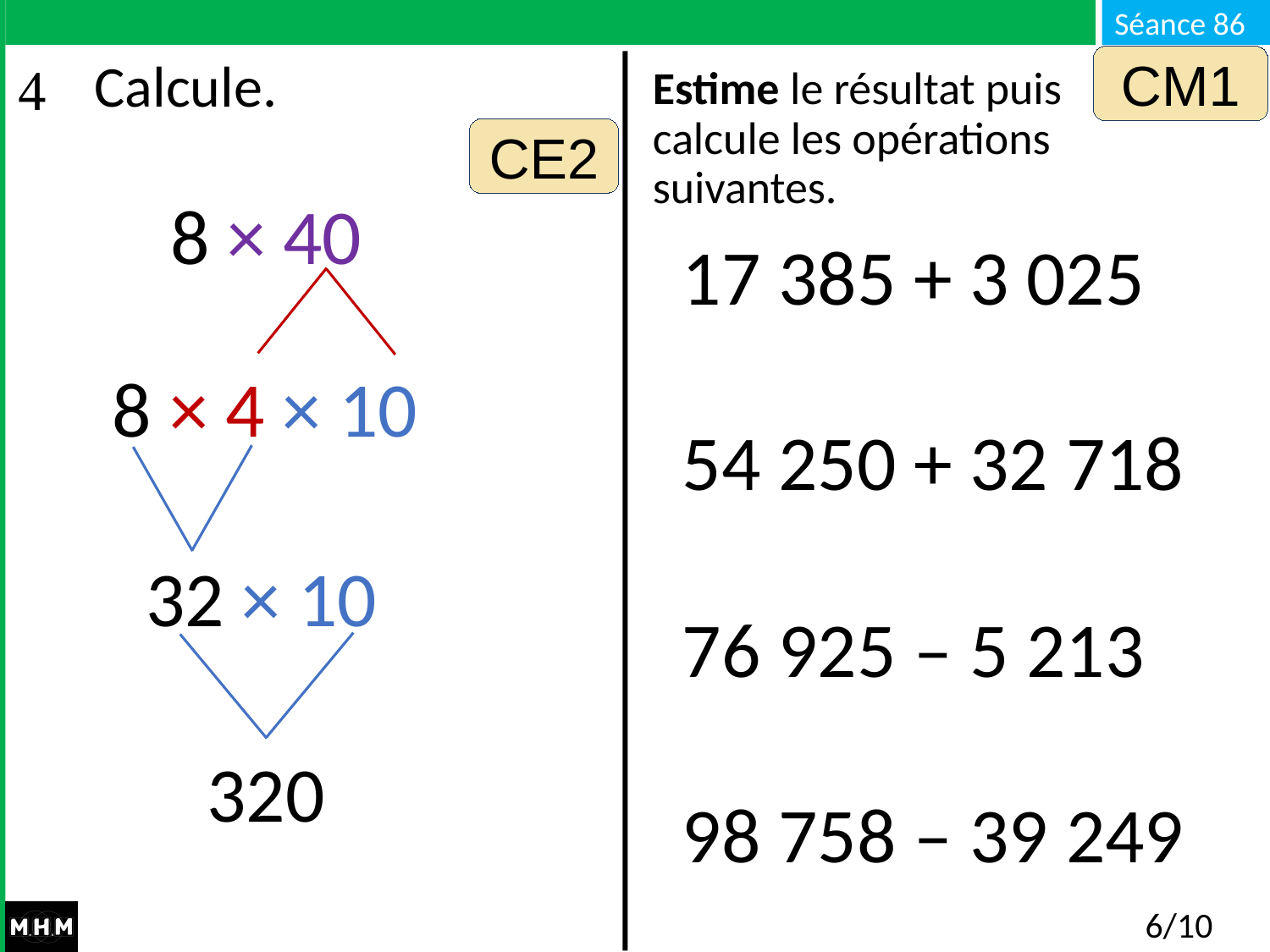

CM1
Calcule.

Estime le résultat puis
calcule les opérations suivantes.
CE2
8 × 40
17 385 + 3 025

54 250 + 32 718

76 925 – 5 213

98 758 – 39 249
8 × 4 × 10
32 × 10
320
# 6/10